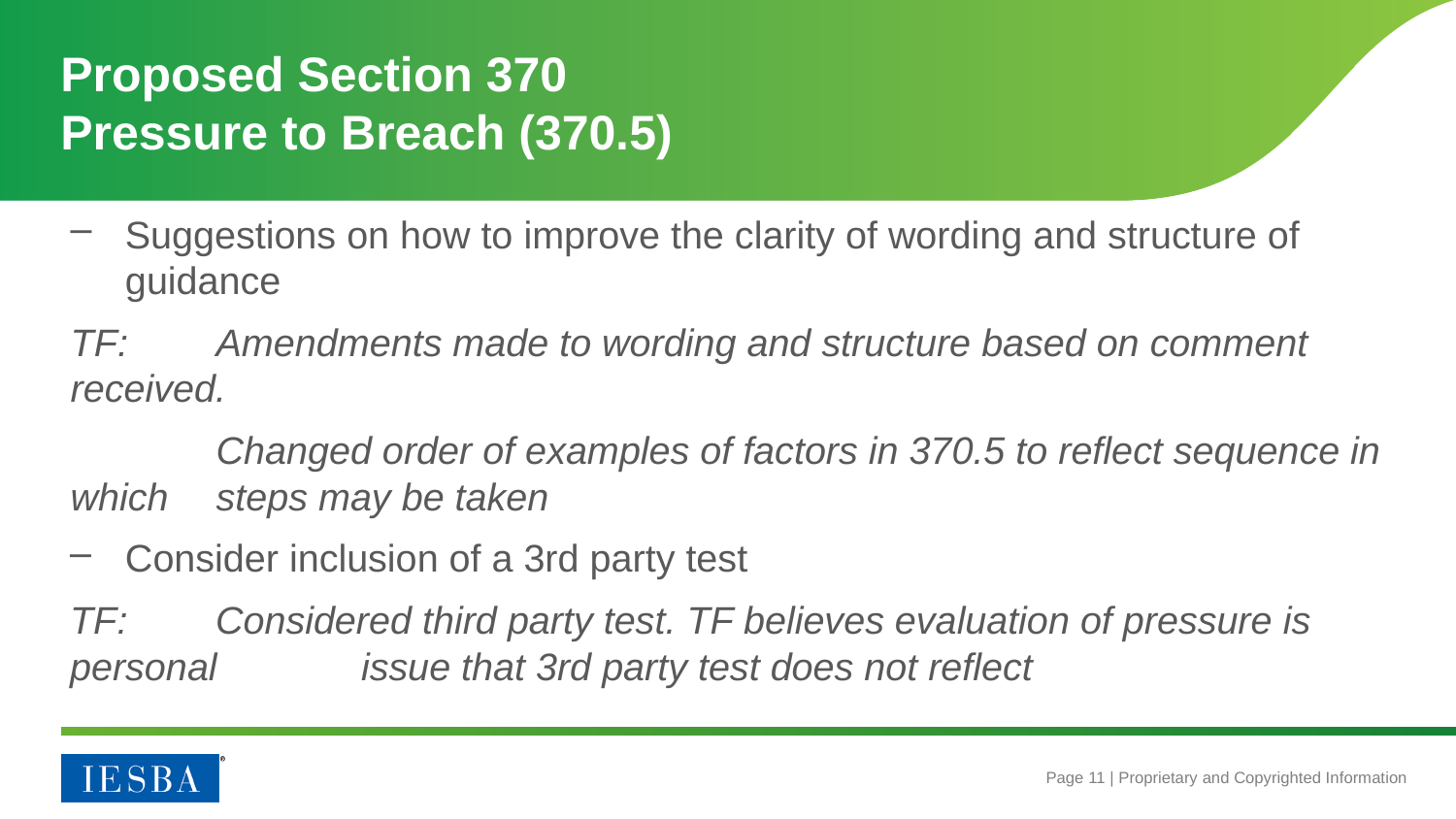

# Proposed Section 370 Pressure to Breach (370.5)
Suggestions on how to improve the clarity of wording and structure of guidance
TF: 	Amendments made to wording and structure based on comment received.
	Changed order of examples of factors in 370.5 to reflect sequence in which 	steps may be taken
Consider inclusion of a 3rd party test
TF: 	Considered third party test. TF believes evaluation of pressure is personal 	issue that 3rd party test does not reflect